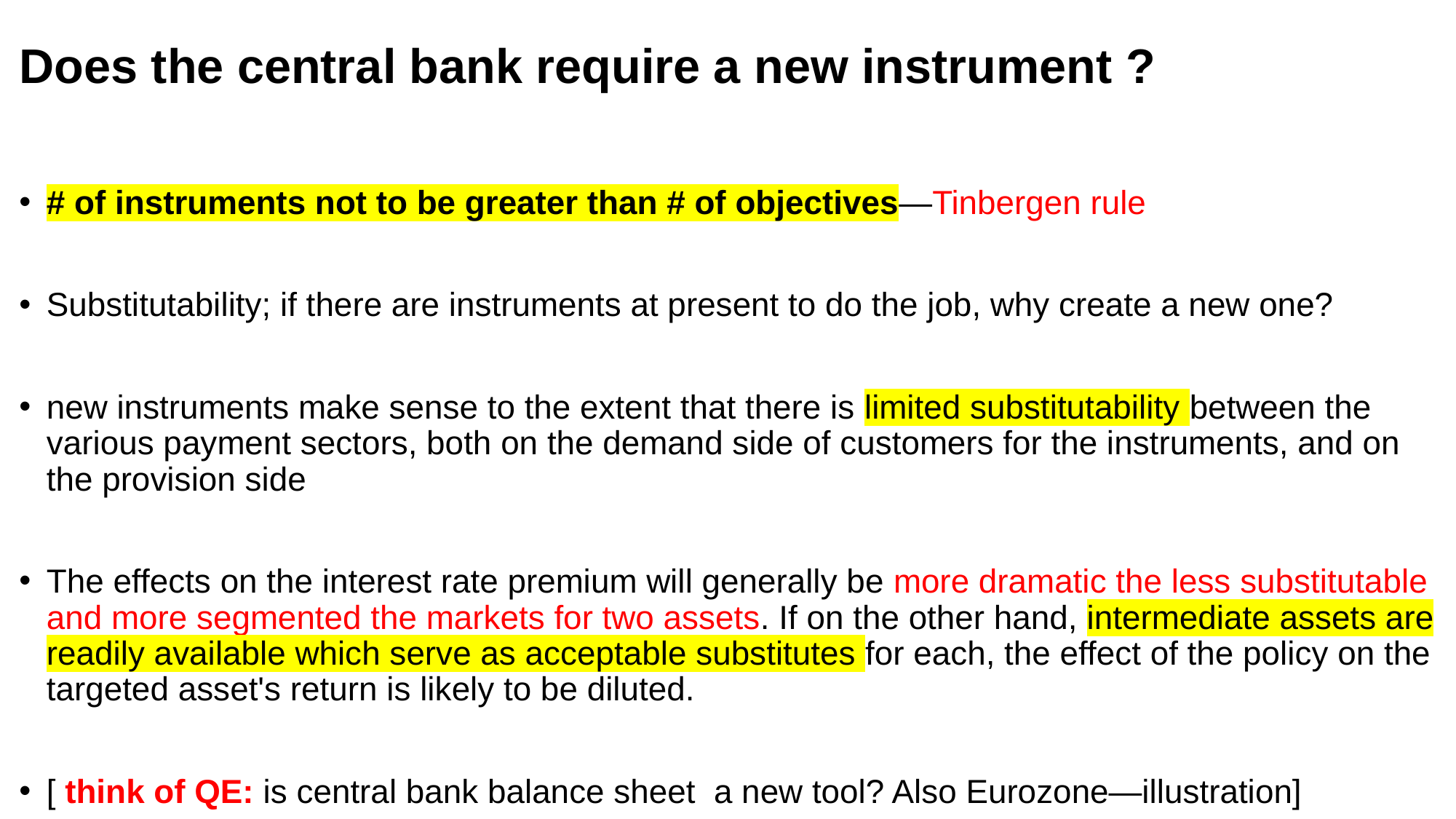

# Does the central bank require a new instrument ?

# of instruments not to be greater than # of objectives—Tinbergen rule

Substitutability; if there are instruments at present to do the job, why create a new one?

new instruments make sense to the extent that there is limited substitutability between the various payment sectors, both on the demand side of customers for the instruments, and on the provision side

The effects on the interest rate premium will generally be more dramatic the less substitutable and more segmented the markets for two assets. If on the other hand, intermediate assets are readily available which serve as acceptable substitutes for each, the effect of the policy on the targeted asset's return is likely to be diluted.

[ think of QE: is central bank balance sheet  a new tool? Also Eurozone—illustration]